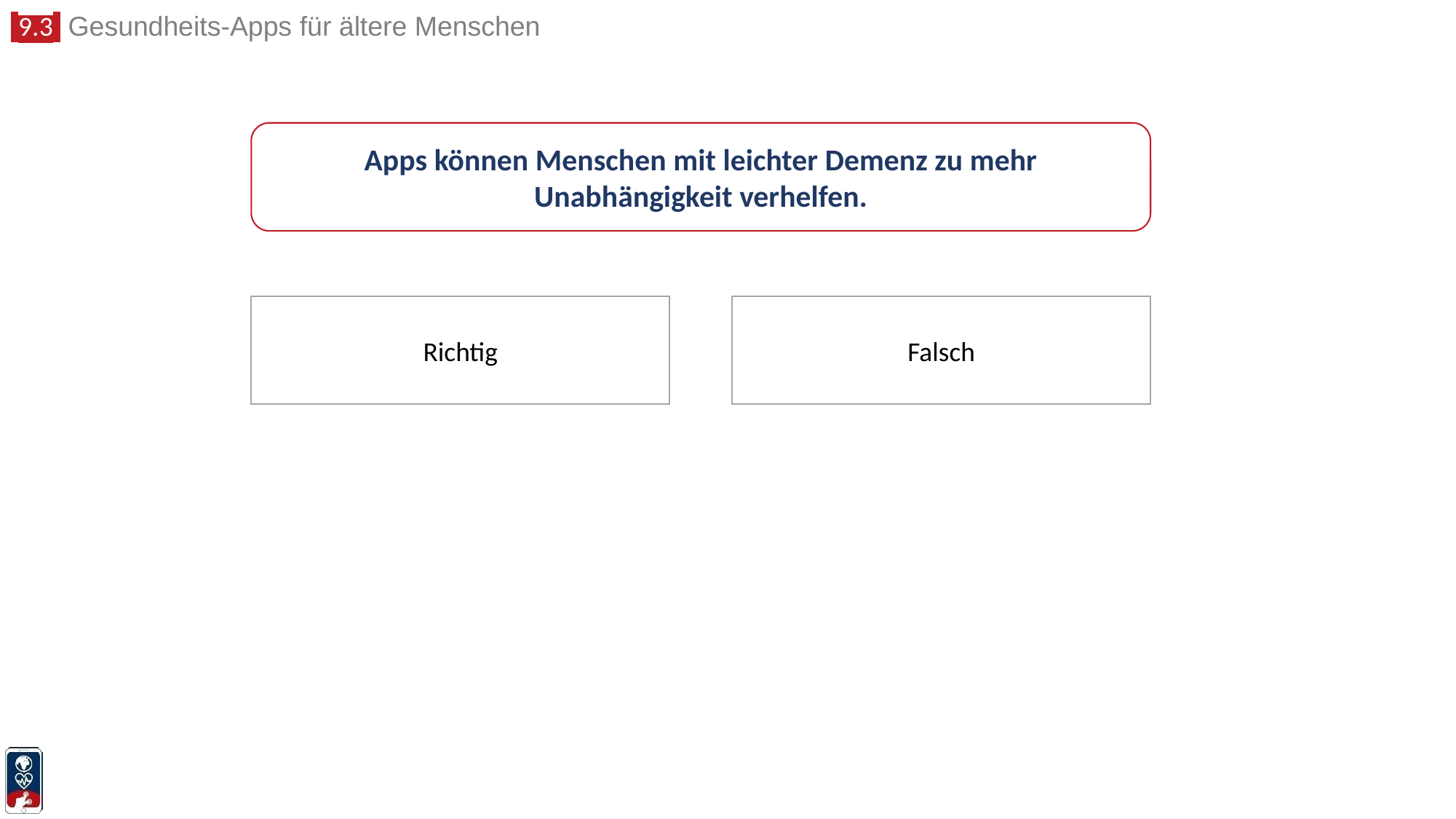

Apps können Menschen mit leichter Demenz zu mehr Unabhängigkeit verhelfen.
Falsch
Richtig